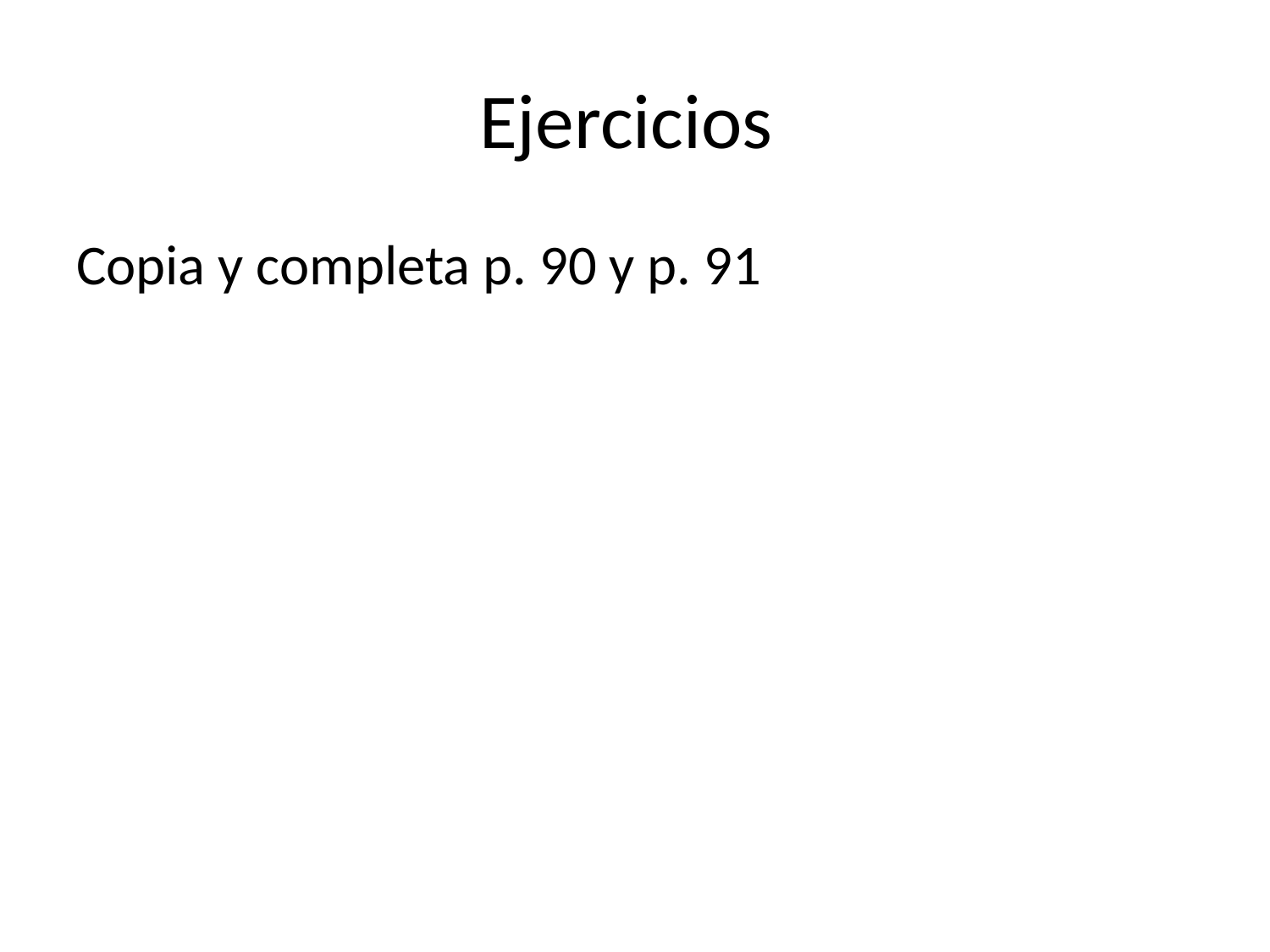

# Ejercicios
Copia y completa p. 90 y p. 91